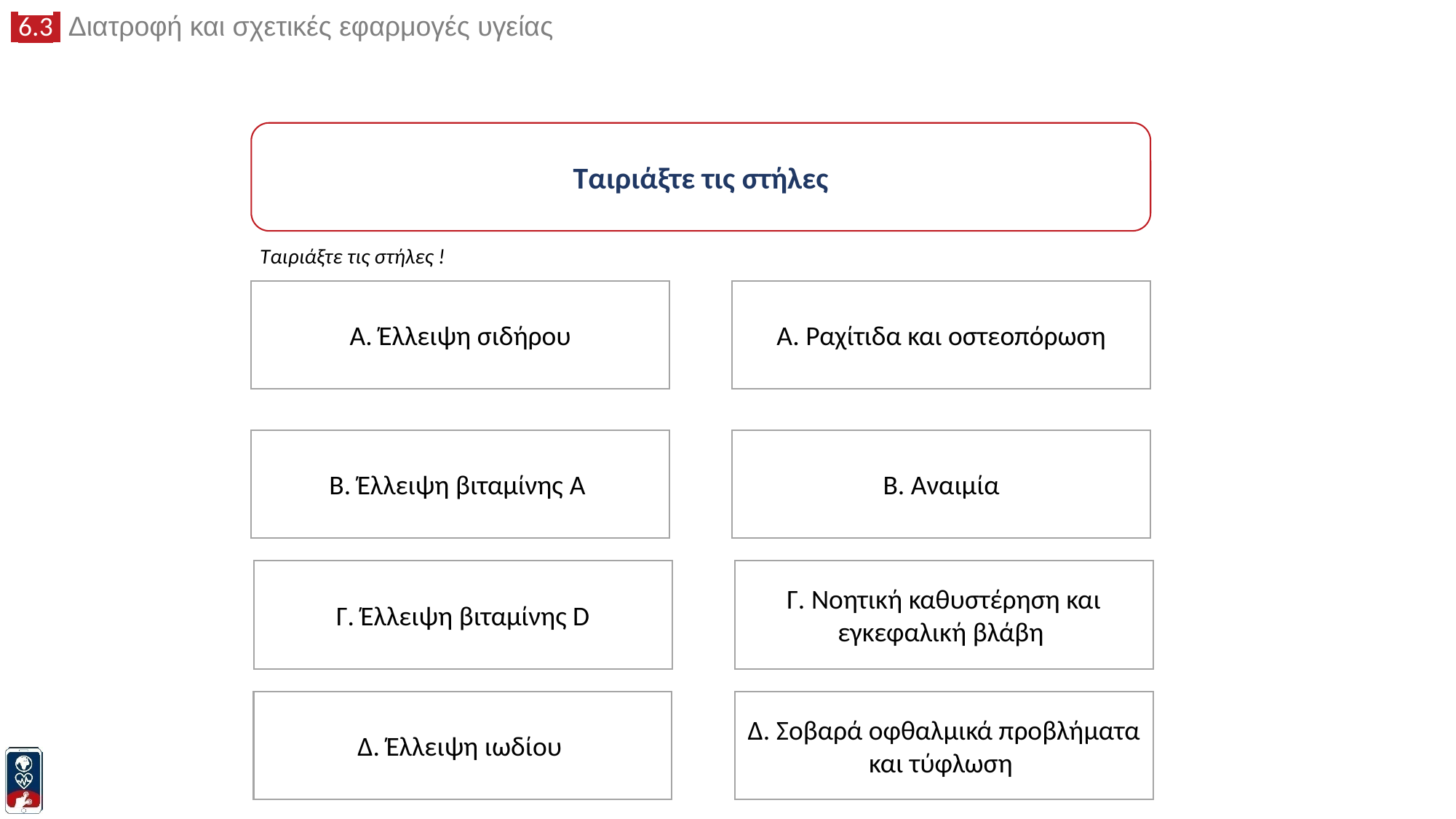

Ταιριάξτε τις στήλες
Ταιριάξτε τις στήλες !
A. Ραχίτιδα και οστεοπόρωση
A. Έλλειψη σιδήρου
B. Αναιμία
B. Έλλειψη βιταμίνης Α
Γ. Νοητική καθυστέρηση και εγκεφαλική βλάβη
Γ. Έλλειψη βιταμίνης D
Δ. Έλλειψη ιωδίου
Δ. Σοβαρά οφθαλμικά προβλήματα και τύφλωση